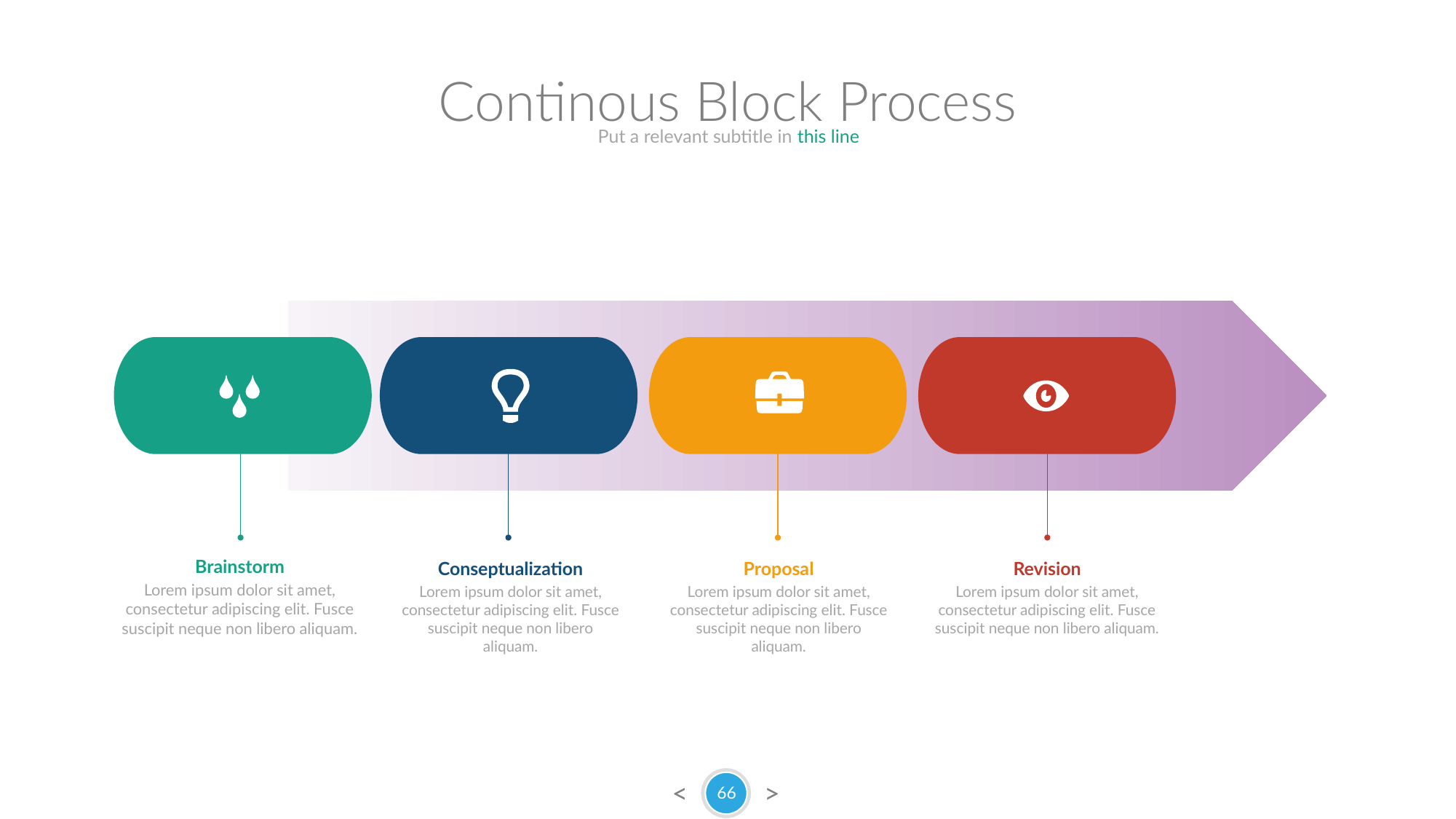

Continous Block Process
Put a relevant subtitle in this line

Brainstorm
Lorem ipsum dolor sit amet, consectetur adipiscing elit. Fusce suscipit neque non libero aliquam.
Conseptualization
Lorem ipsum dolor sit amet, consectetur adipiscing elit. Fusce suscipit neque non libero aliquam.
Proposal
Lorem ipsum dolor sit amet, consectetur adipiscing elit. Fusce suscipit neque non libero aliquam.
Revision
Lorem ipsum dolor sit amet, consectetur adipiscing elit. Fusce suscipit neque non libero aliquam.
66